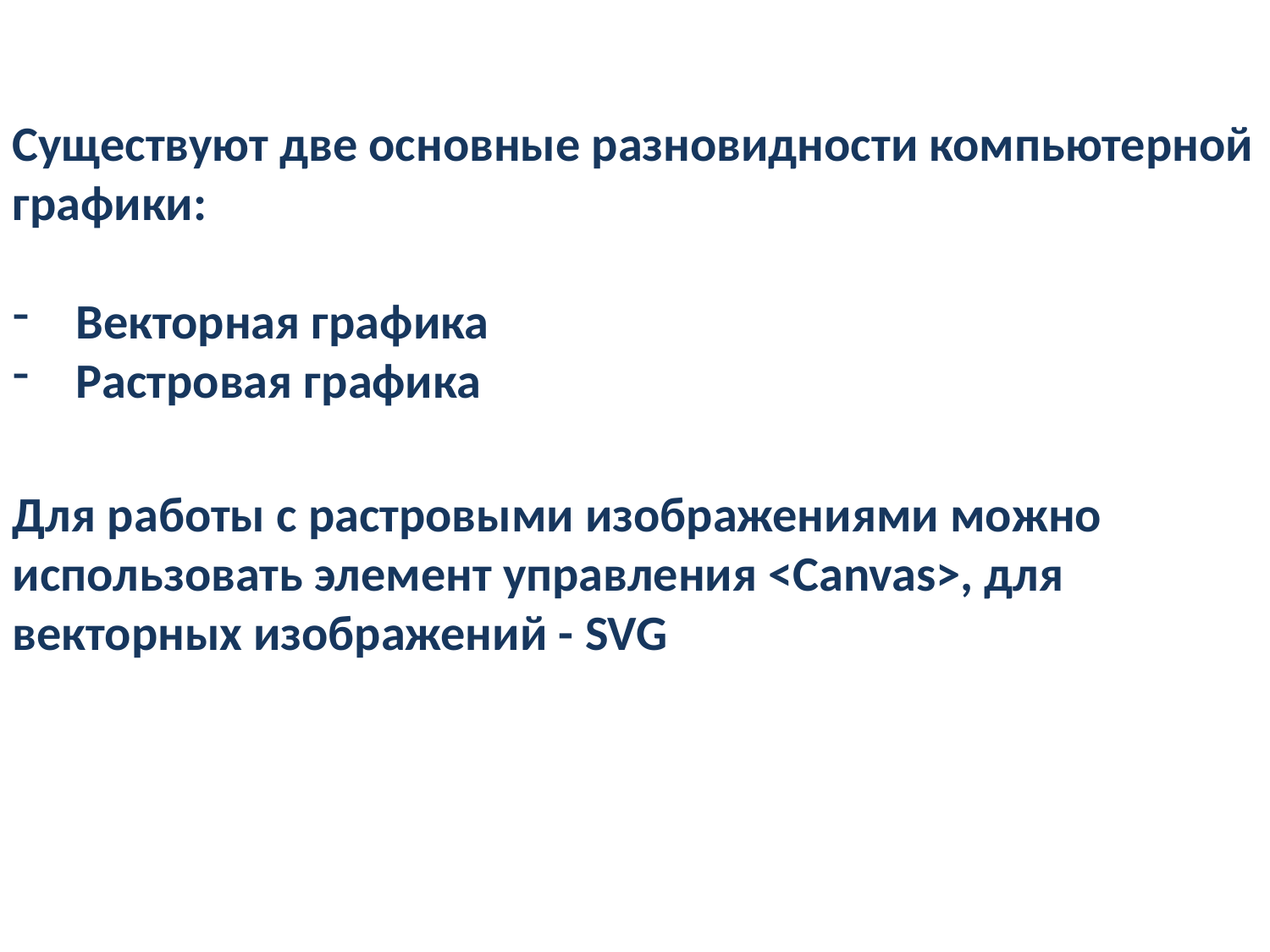

Существуют две основные разновидности компьютерной графики:

Векторная графика
Растровая графика
Для работы с растровыми изображениями можно использовать элемент управления <Canvas>, для векторных изображений - SVG